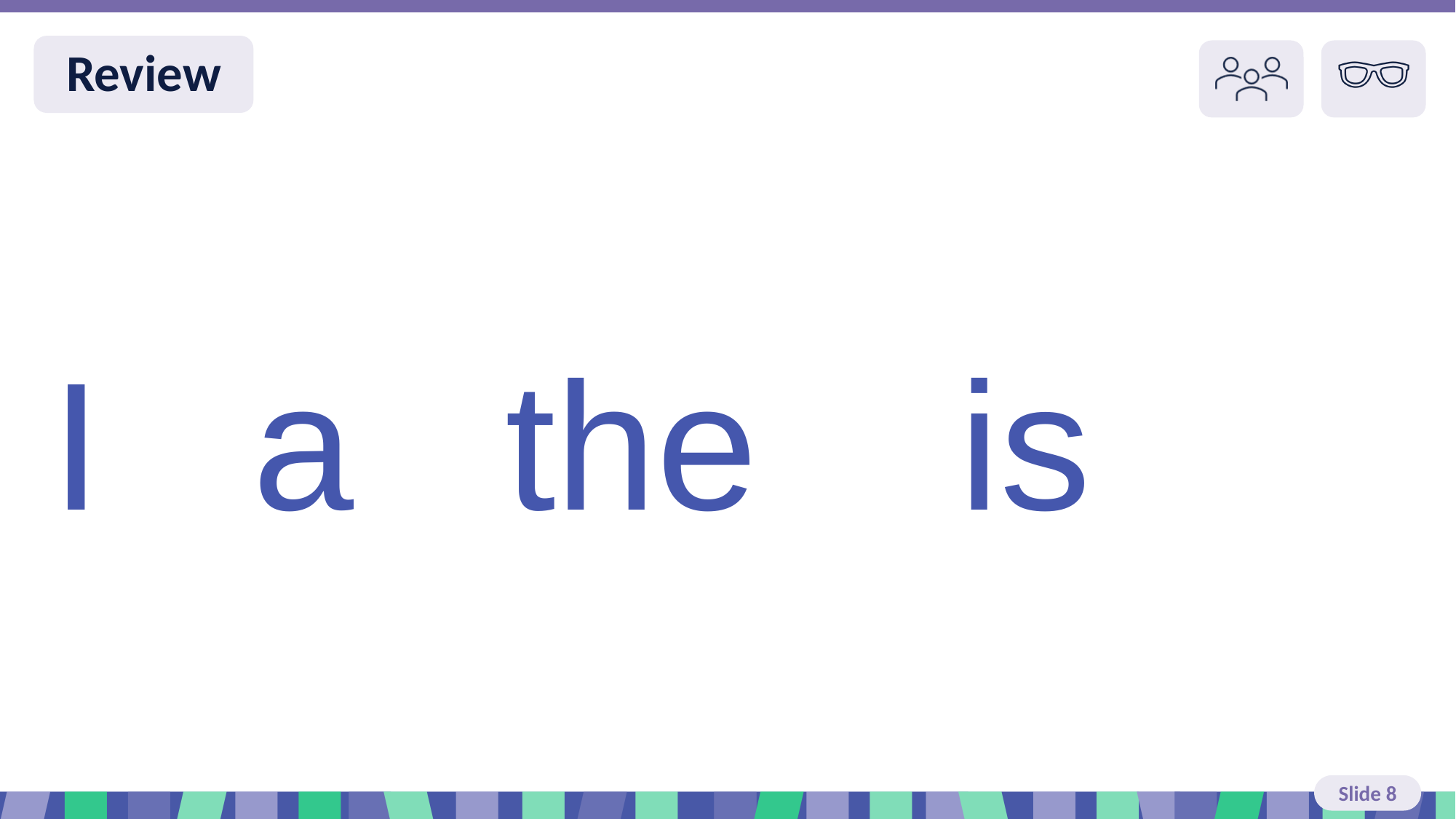

Slide 8 Review
I   a   the    is